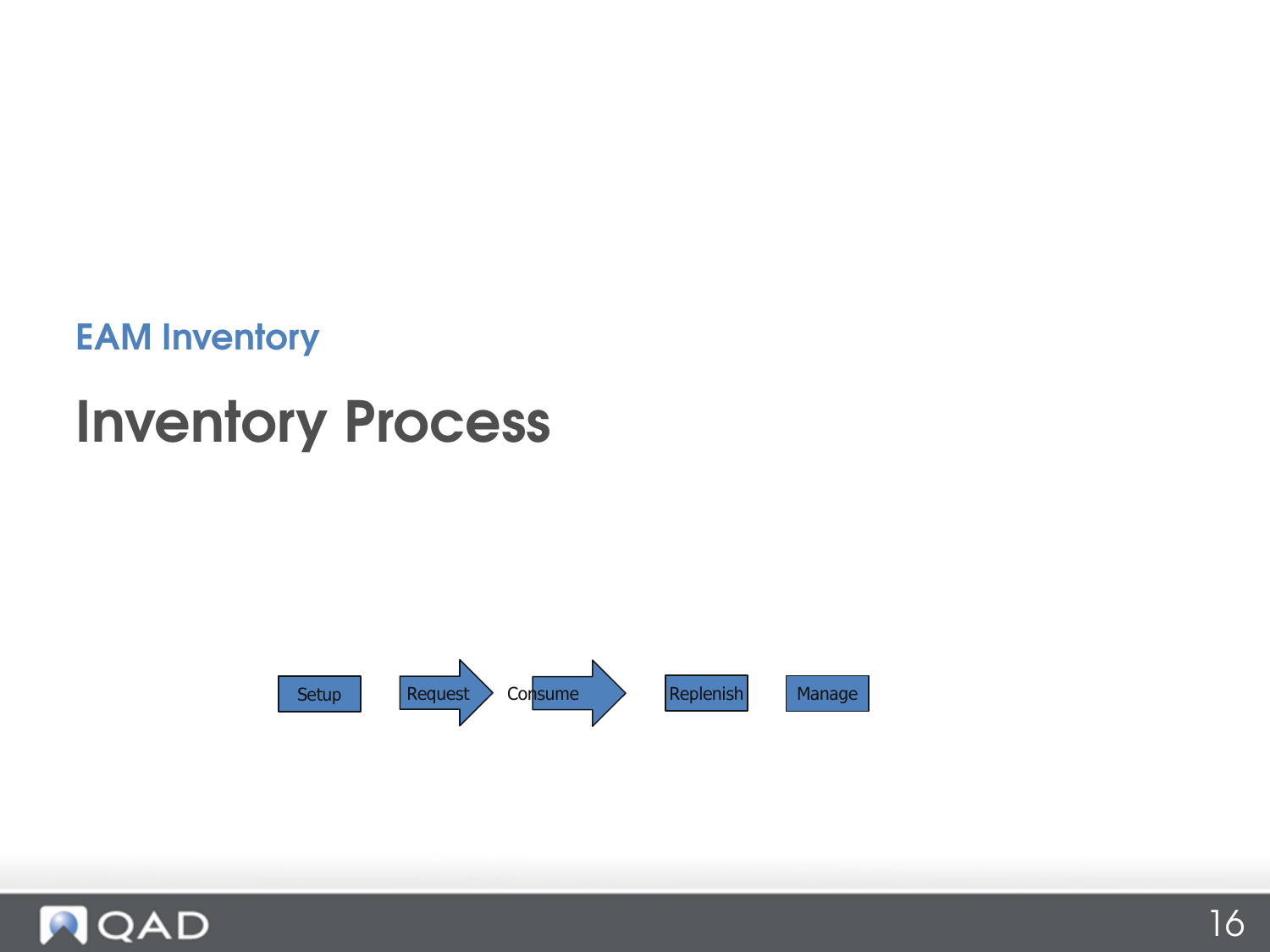

EAM Inventory
# Inventory Process

Request
Consume
Replenish
Manage
Setup
16